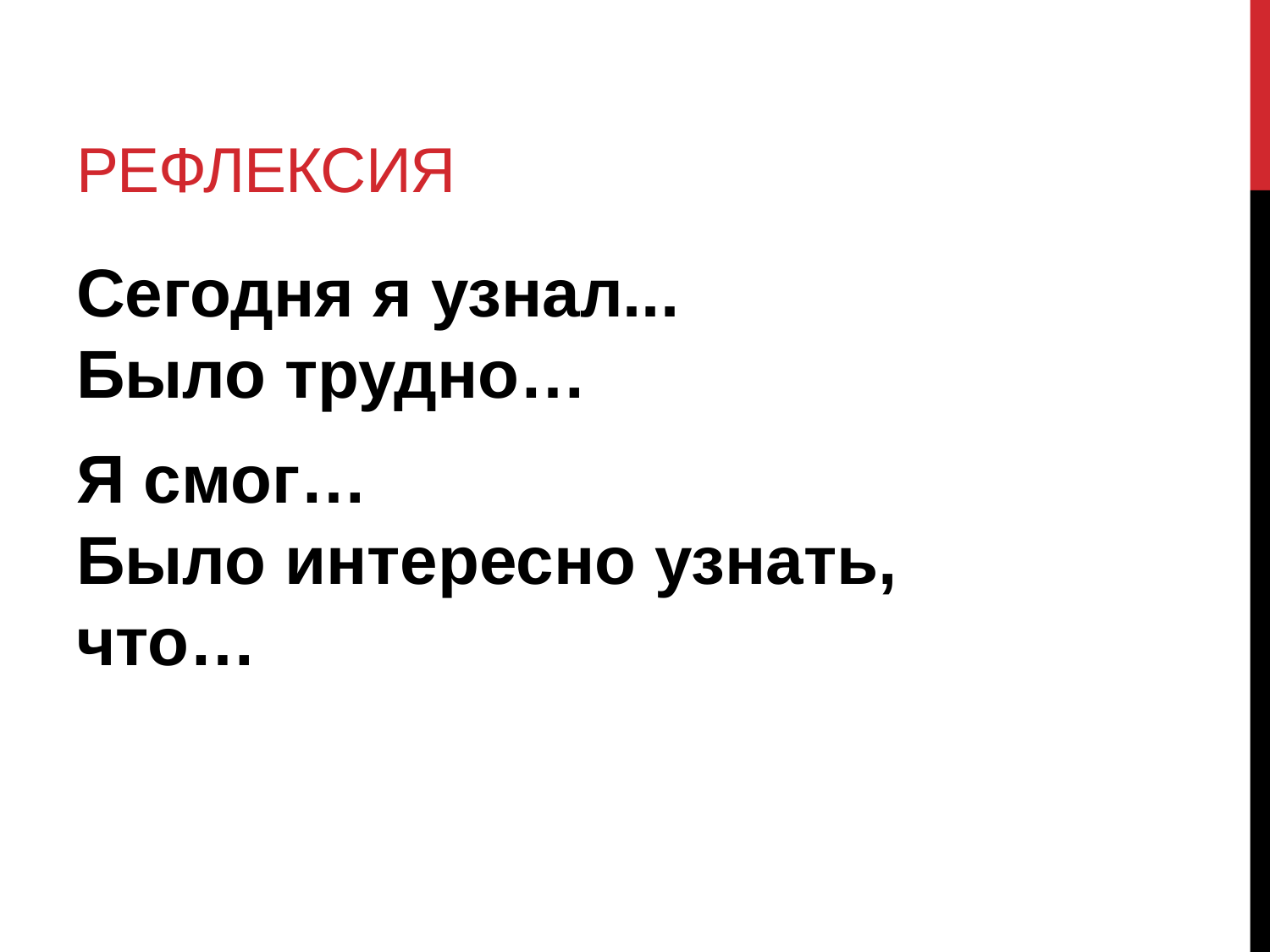

# Рефлексия
Сегодня я узнал...
Было трудно…
Я смог…
Было интересно узнать,  что…